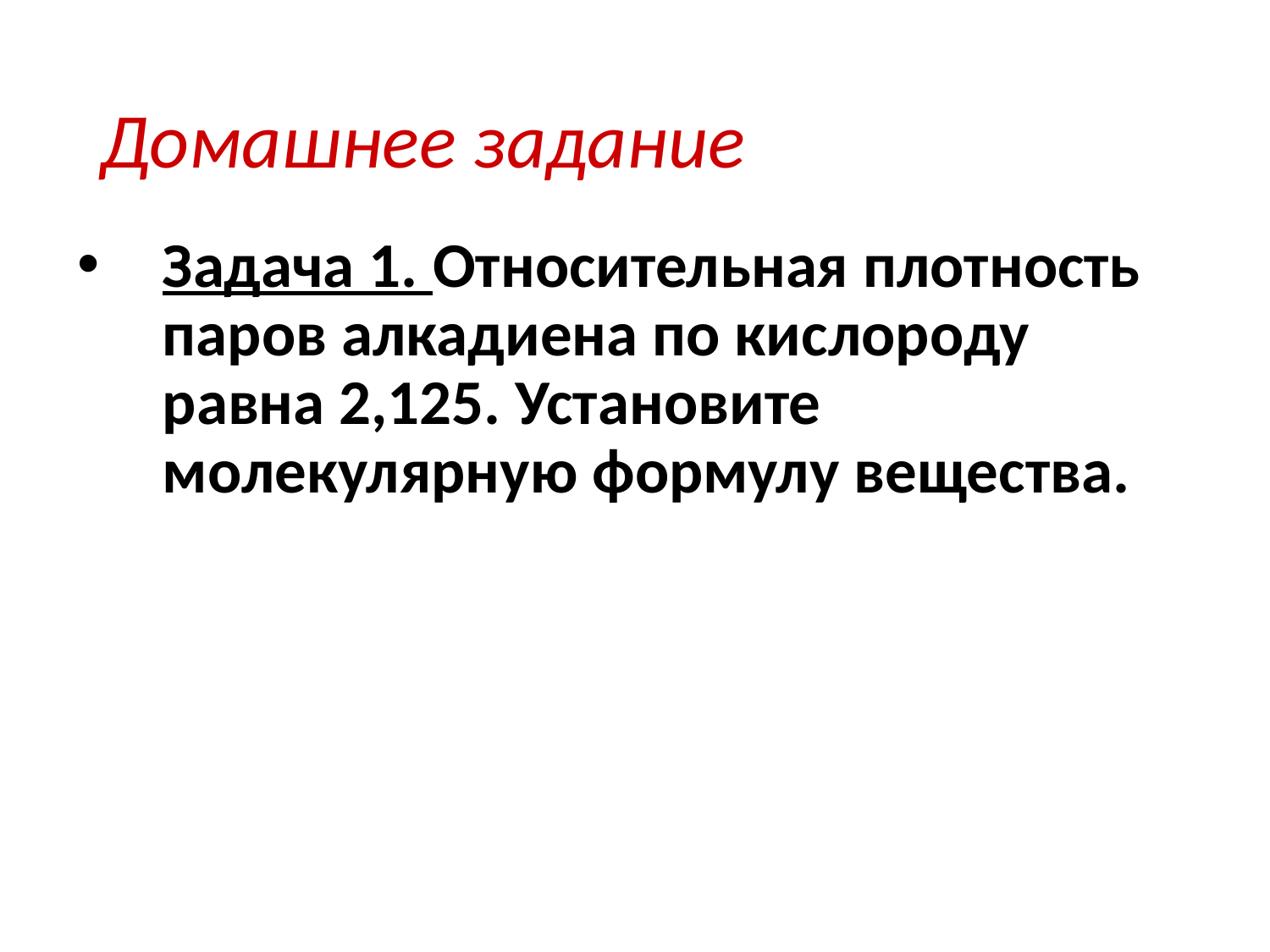

# Домашнее задание
Задача 1. Относительная плотность паров алкадиена по кислороду равна 2,125. Установите молекулярную формулу вещества.